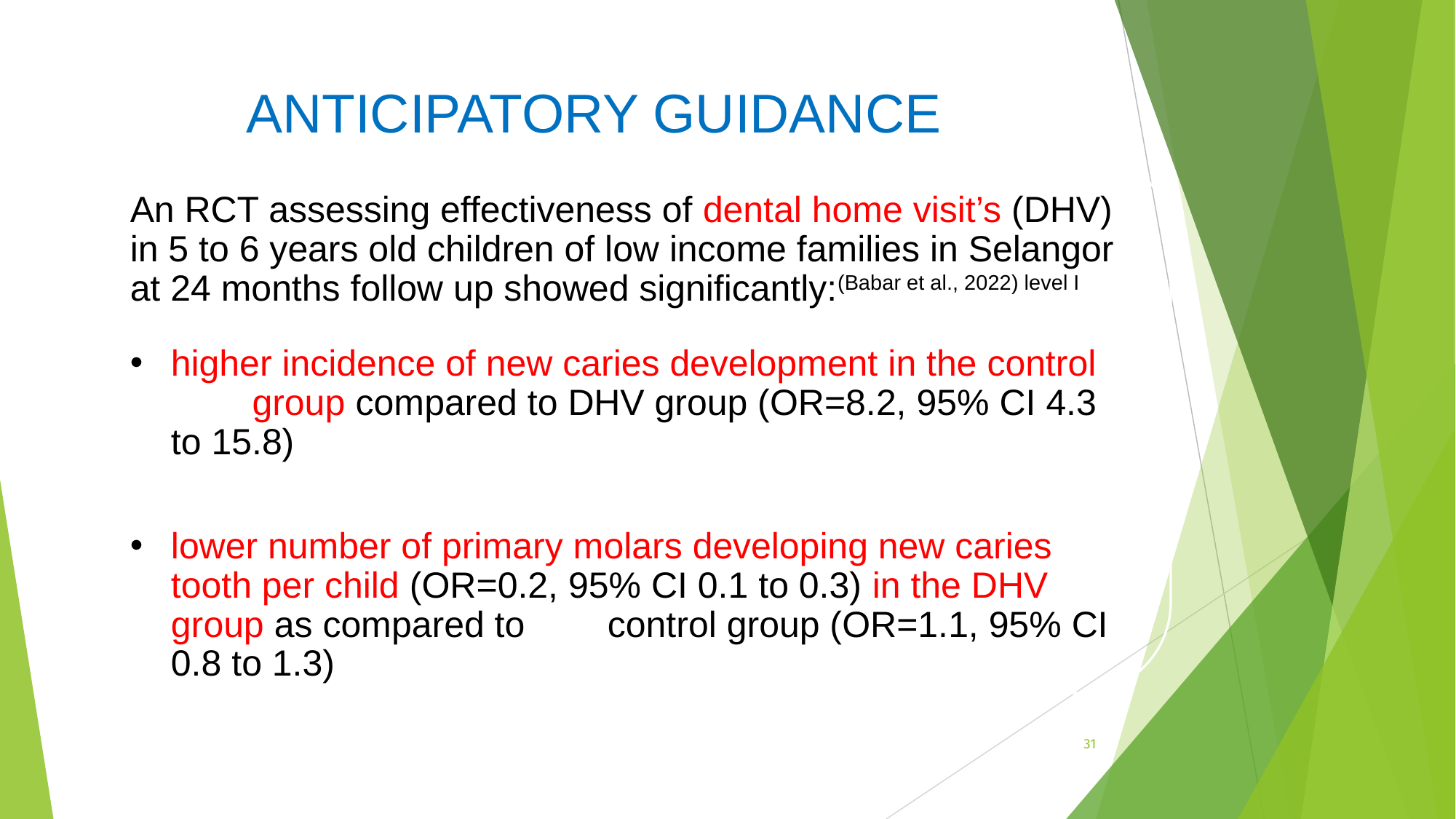

# ANTICIPATORY GUIDANCE

An RCT assessing effectiveness of dental home visit’s (DHV) in 5 to 6 years old children of low income families in Selangor at 24 months follow up showed significantly:(Babar et al., 2022) level I

higher incidence of new caries development in the control          group compared to DHV group (OR=8.2, 95% CI 4.3 to 15.8)

lower number of primary molars developing new caries tooth per child (OR=0.2, 95% CI 0.1 to 0.3) in the DHV group as compared to 	control group (OR=1.1, 95% CI 0.8 to 1.3)

31